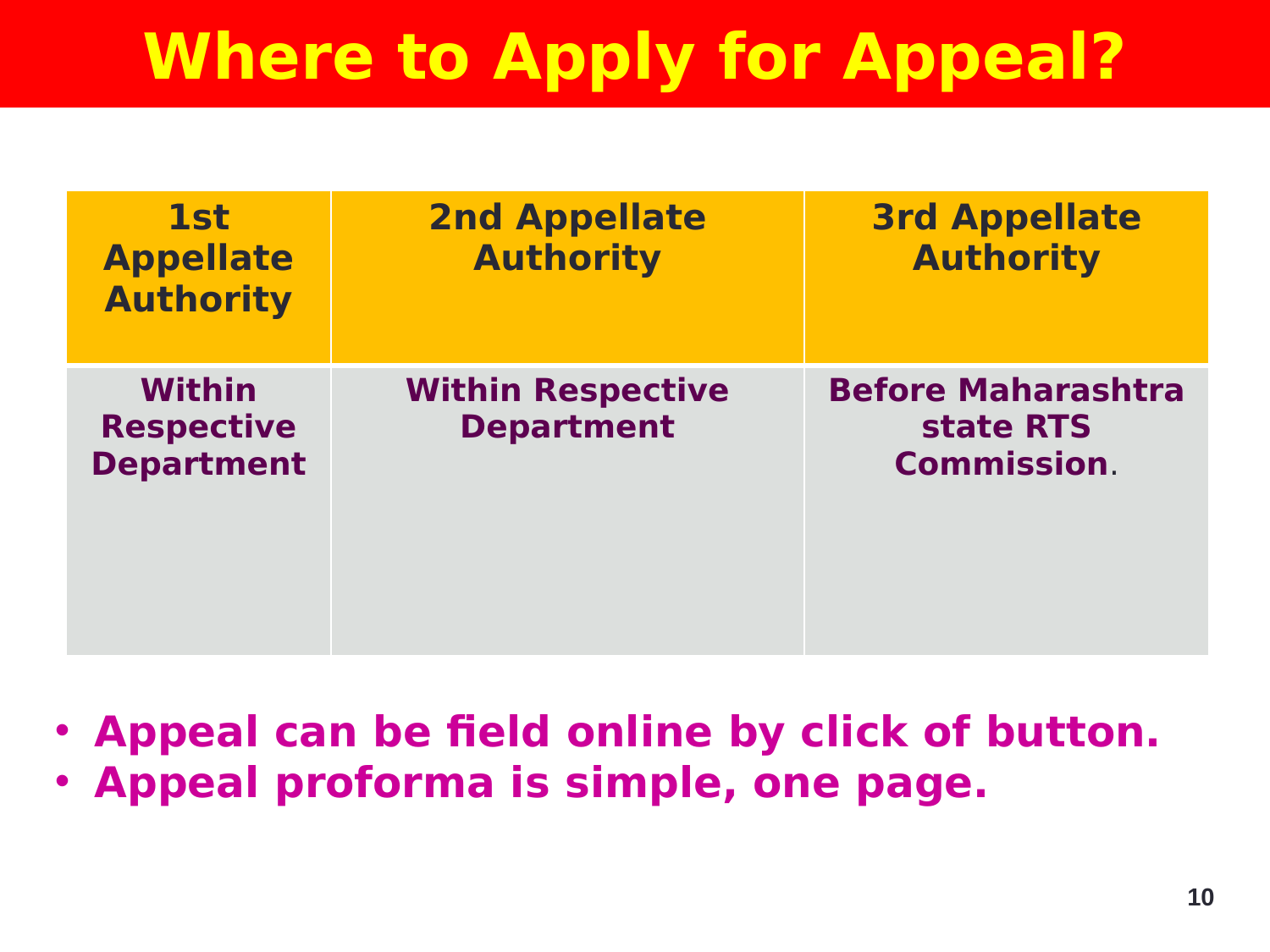

Where to Apply for Appeal?
| 1st Appellate Authority | 2nd Appellate Authority | 3rd Appellate Authority |
| --- | --- | --- |
| Within Respective Department | Within Respective Department | Before Maharashtra state RTS Commission. |
Appeal can be field online by click of button.
Appeal proforma is simple, one page.
10